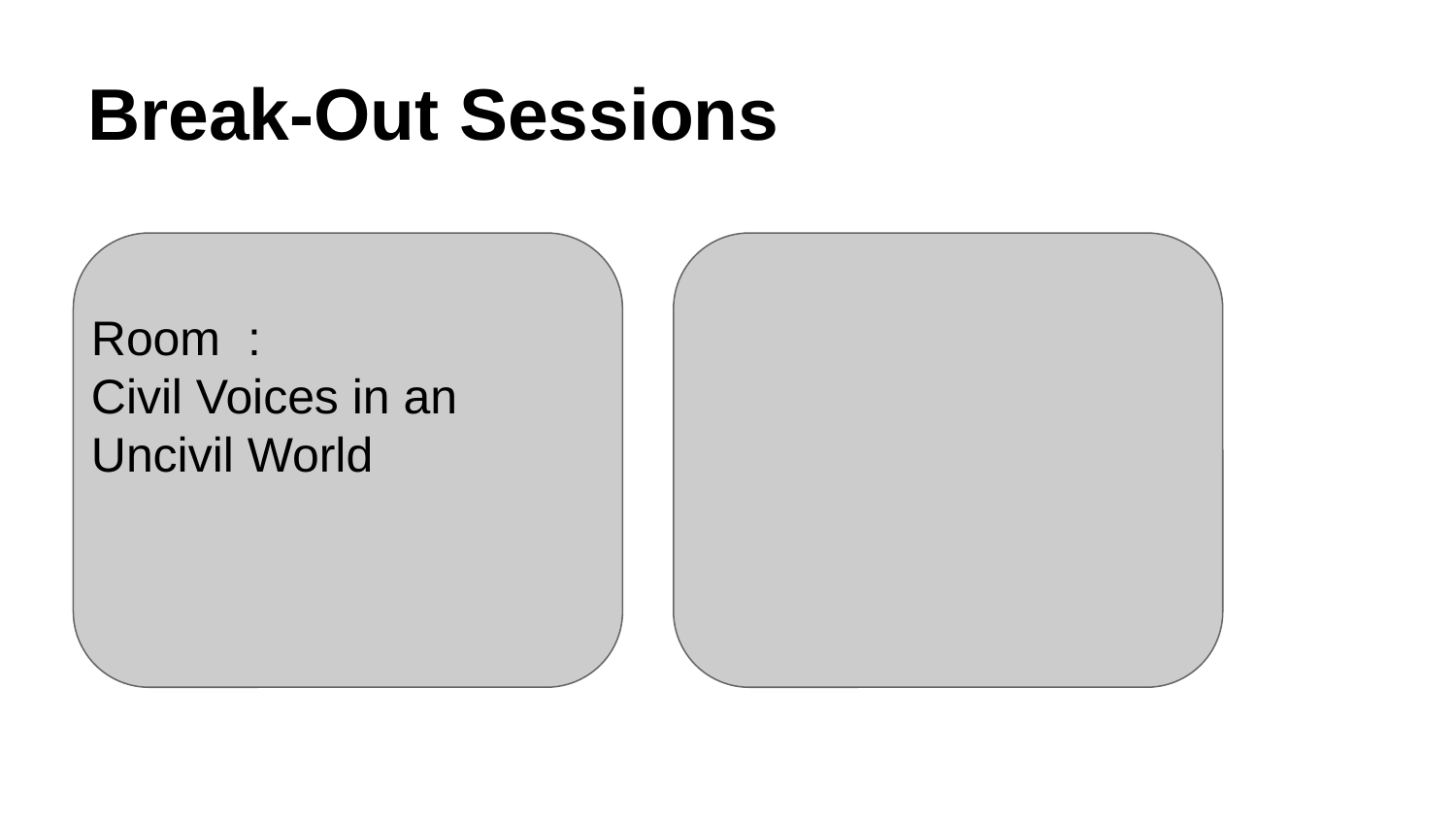

# Break-Out Sessions

Room  :
Civil Voices in an Uncivil World